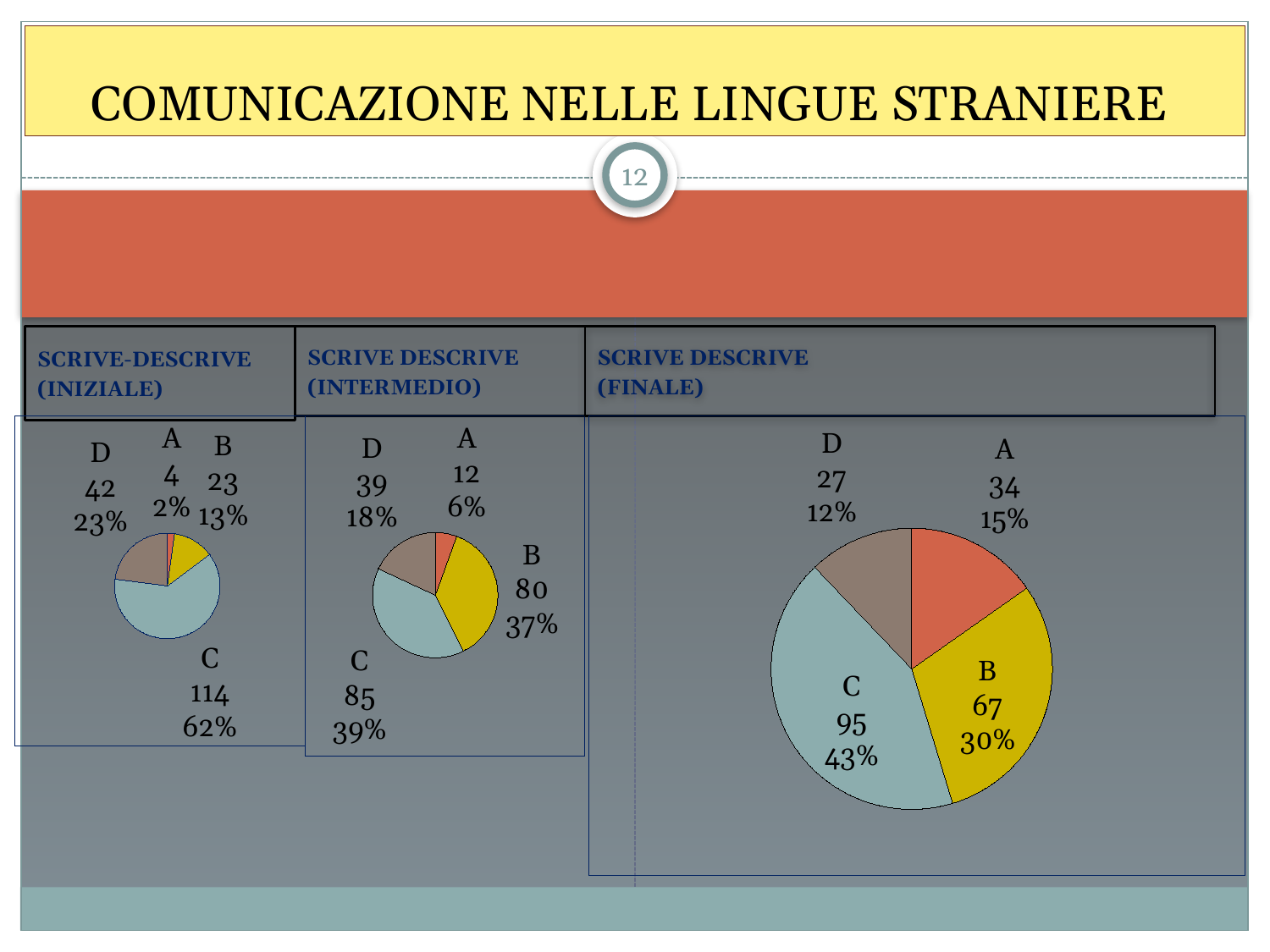

# COMUNICAZIONE NELLE LINGUE STRANIERE
12
SCRIVE-DESCRIVE
(INIZIALE)
SCRIVE DESCRIVE
(INTERMEDIO)
SCRIVE DESCRIVE
(FINALE)

### Chart

| Category | Vendite |
|---|---|
| A | 12.0 |
| B | 80.0 |
| C | 85.0 |
| D | 39.0 |

### Chart

| Category | Vendite |
|---|---|
| A | 34.0 |
| B | 67.0 |
| C | 95.0 |
| D | 27.0 |

### Chart

| Category | Vendite |
|---|---|
| A | 4.0 |
| B | 23.0 |
| C | 114.0 |
| D | 42.0 |